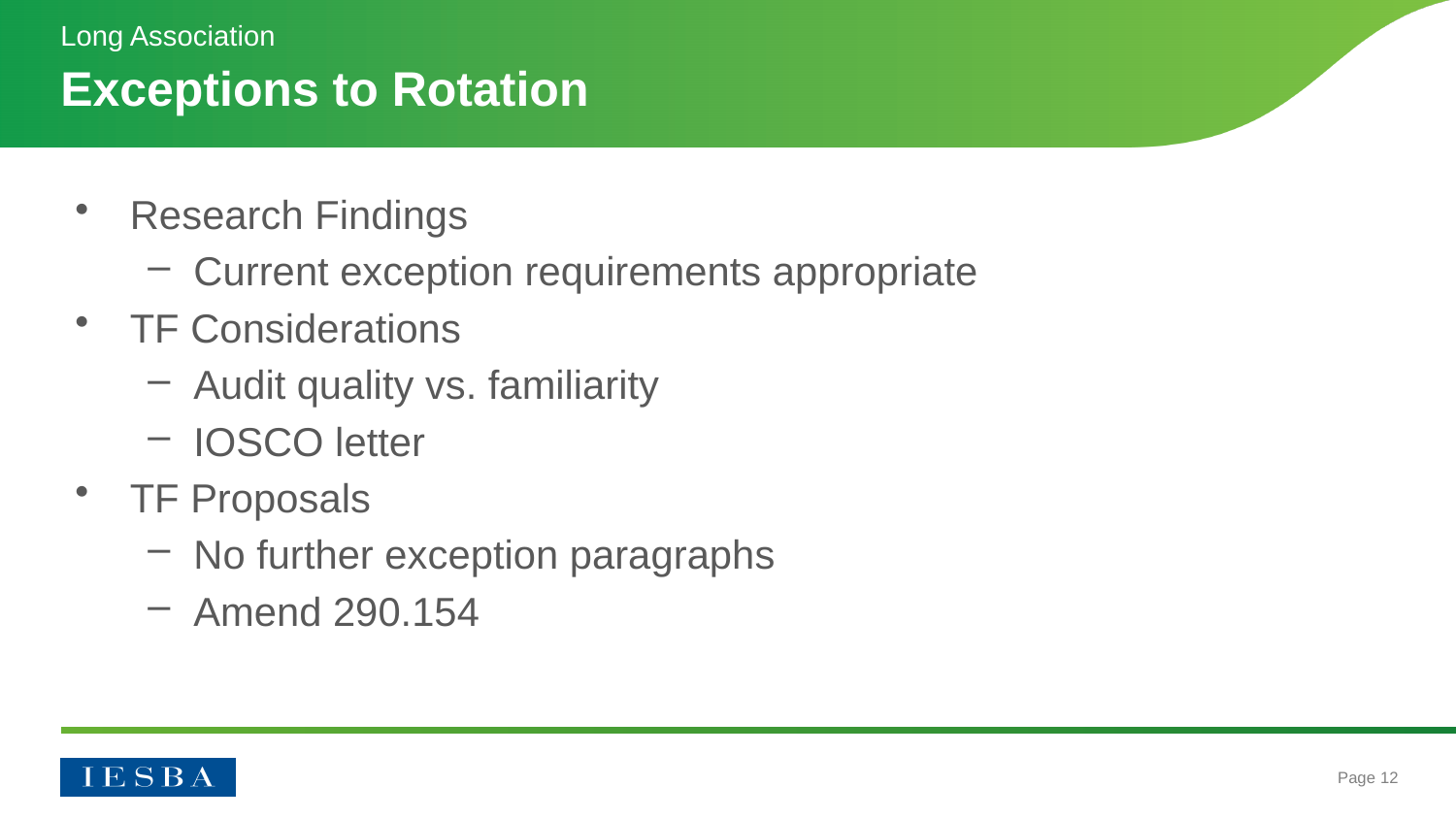

Long Association
# Exceptions to Rotation
Research Findings
Current exception requirements appropriate
TF Considerations
Audit quality vs. familiarity
IOSCO letter
TF Proposals
No further exception paragraphs
Amend 290.154